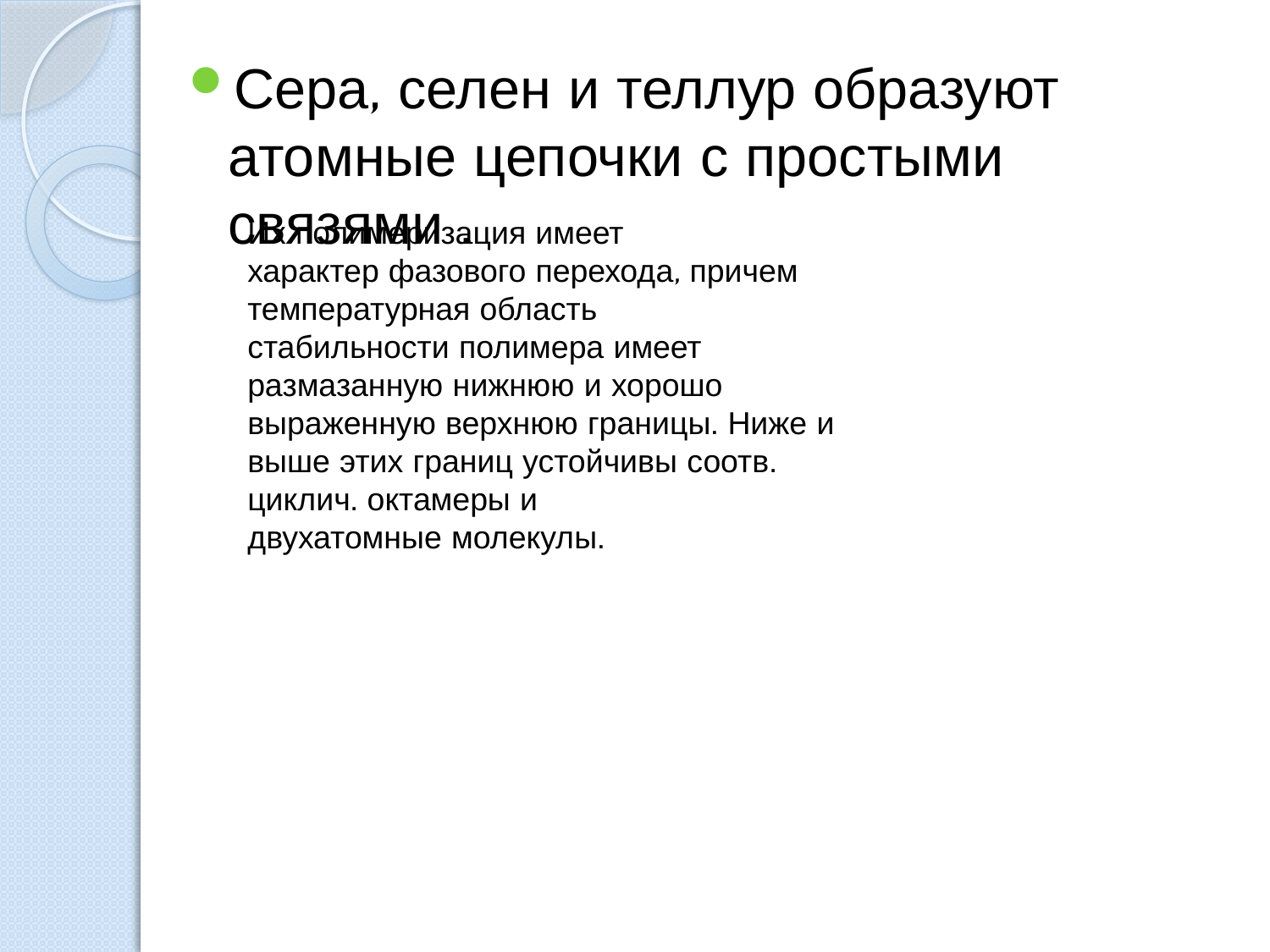

Сера, селен и теллур образуют атомные цепочки с простыми связями .
Их полимеризация имеет характер фазового перехода, причем температурная область стабильности полимера имеет размазанную нижнюю и хорошо выраженную верхнюю границы. Ниже и выше этих границ устойчивы соотв. циклич. октамеры и двухатомные молекулы.